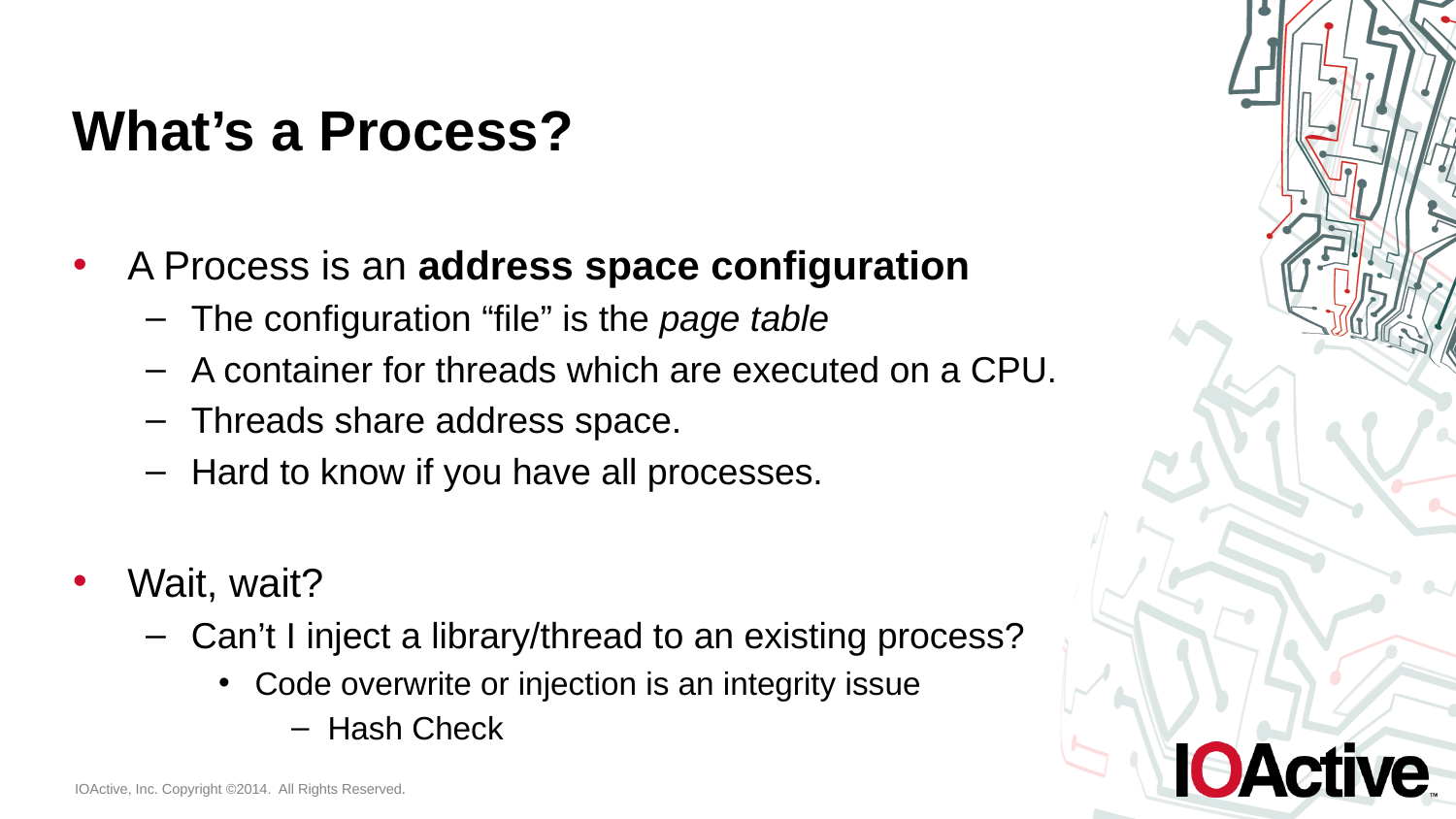

# What’s a Process?
A Process is an address space configuration
The configuration “file” is the page table
A container for threads which are executed on a CPU.
Threads share address space.
Hard to know if you have all processes.

Wait, wait?
Can’t I inject a library/thread to an existing process?
Code overwrite or injection is an integrity issue
Hash Check